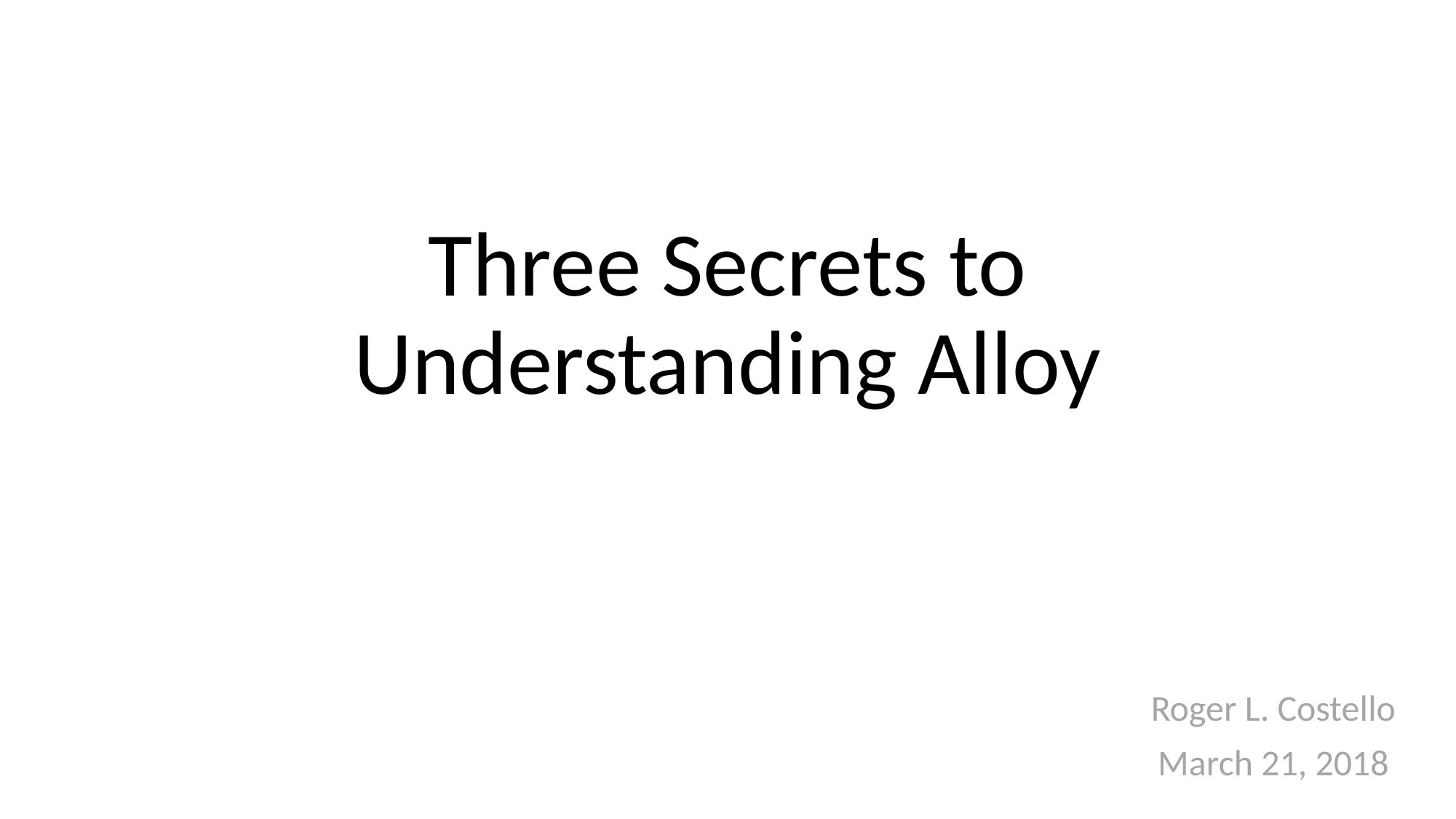

# Three Secrets to Understanding Alloy
Roger L. Costello
March 21, 2018